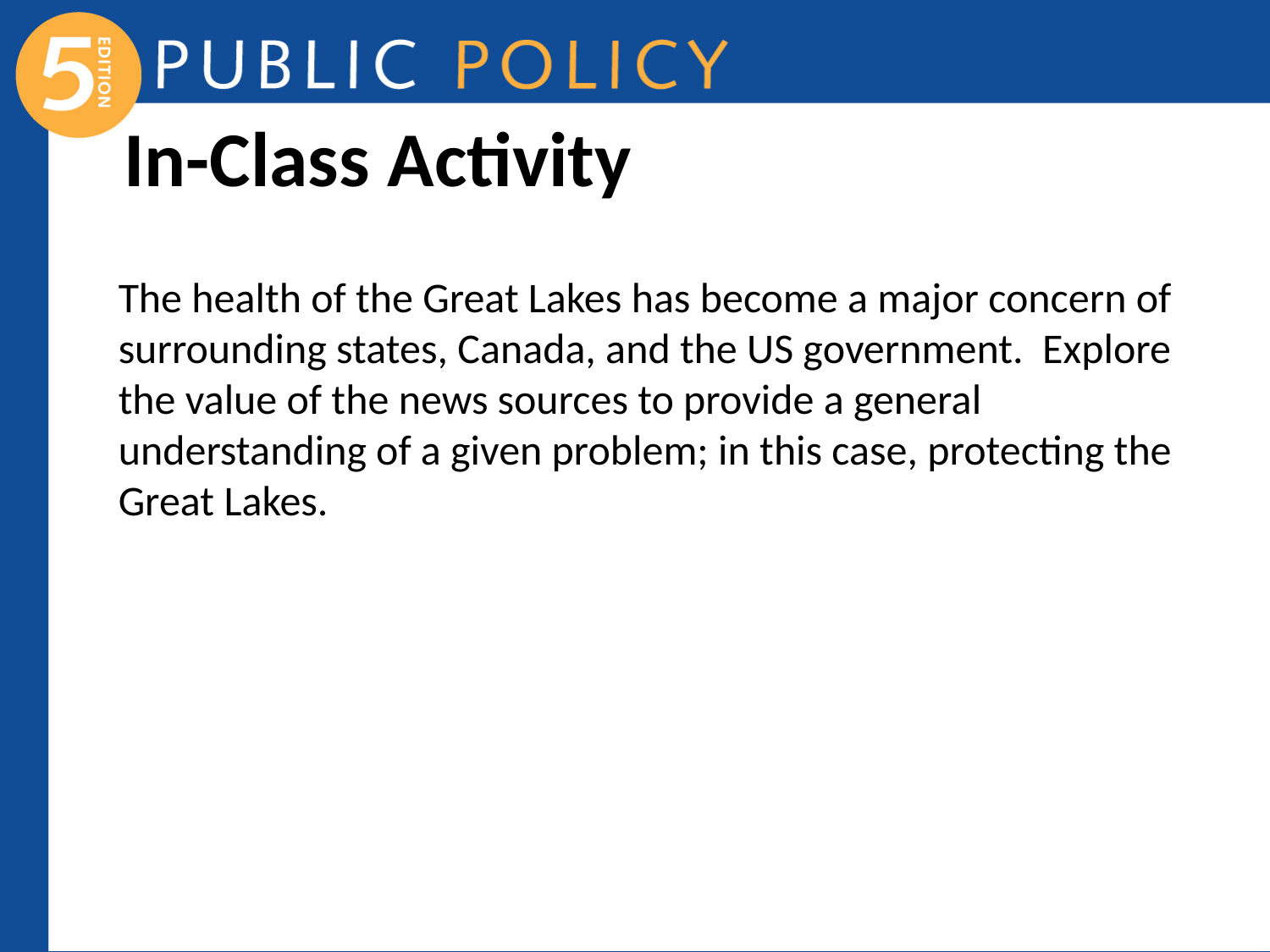

# In-Class Activity
The health of the Great Lakes has become a major concern of surrounding states, Canada, and the US government.  Explore the value of the news sources to provide a general understanding of a given problem; in this case, protecting the Great Lakes.